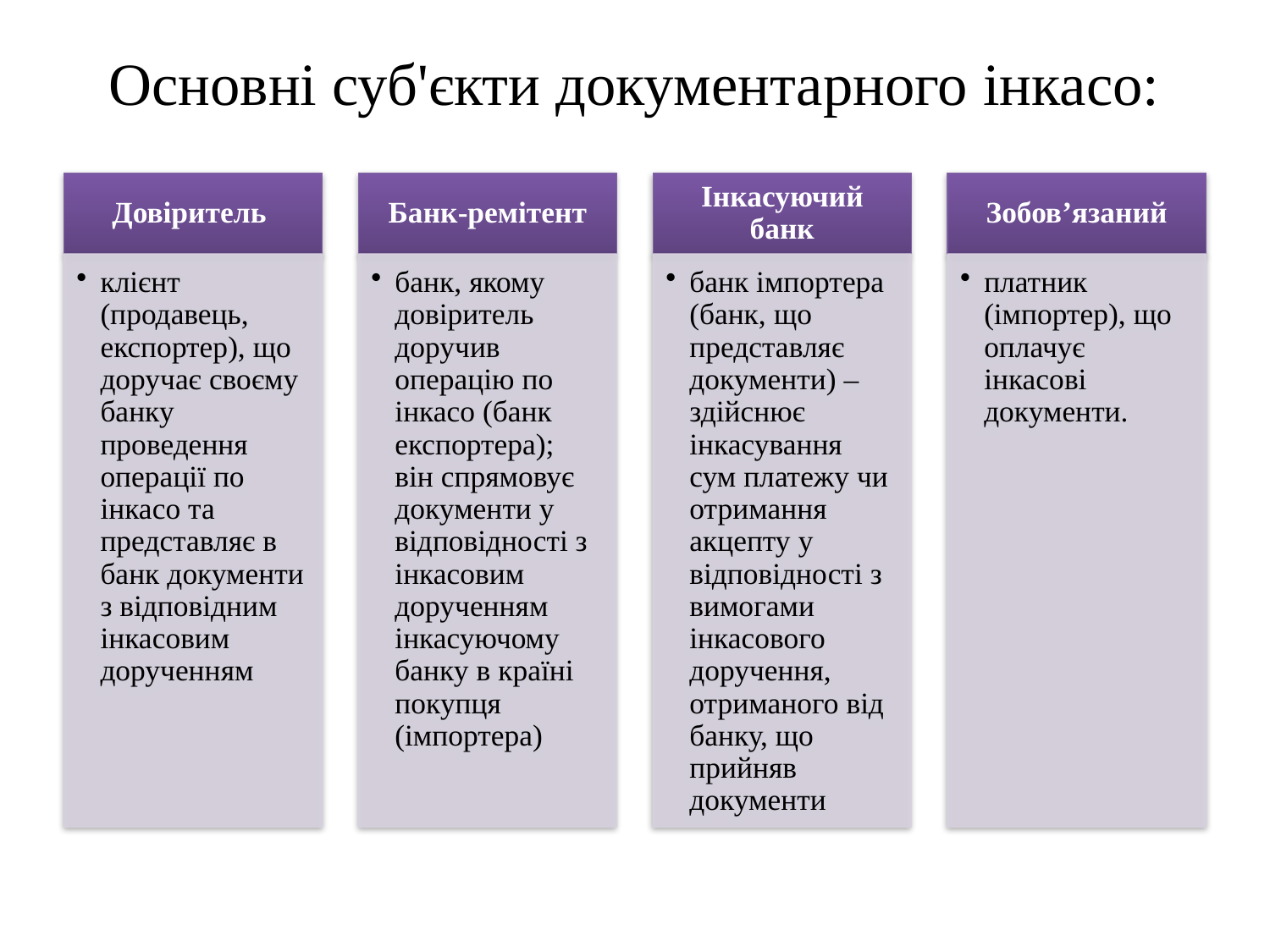

# Основні суб'єкти документарного інкасо:
Довіритель
клієнт (продавець, експортер), що доручає своєму банку проведення операції по інкасо та представляє в банк документи з відповідним інкасовим дорученням
Банк-ремітент
банк, якому довіритель доручив операцію по інкасо (банк експортера); він спрямовує документи у відповідності з інкасовим дорученням інкасуючому банку в країні покупця (імпортера)
Інкасуючий банк
банк імпортера (банк, що представляє документи) – здійснює інкасування сум платежу чи отримання акцепту у відповідності з вимогами інкасового доручення, отриманого від банку, що прийняв документи
Зобов’язаний
платник (імпортер), що оплачує інкасові документи.